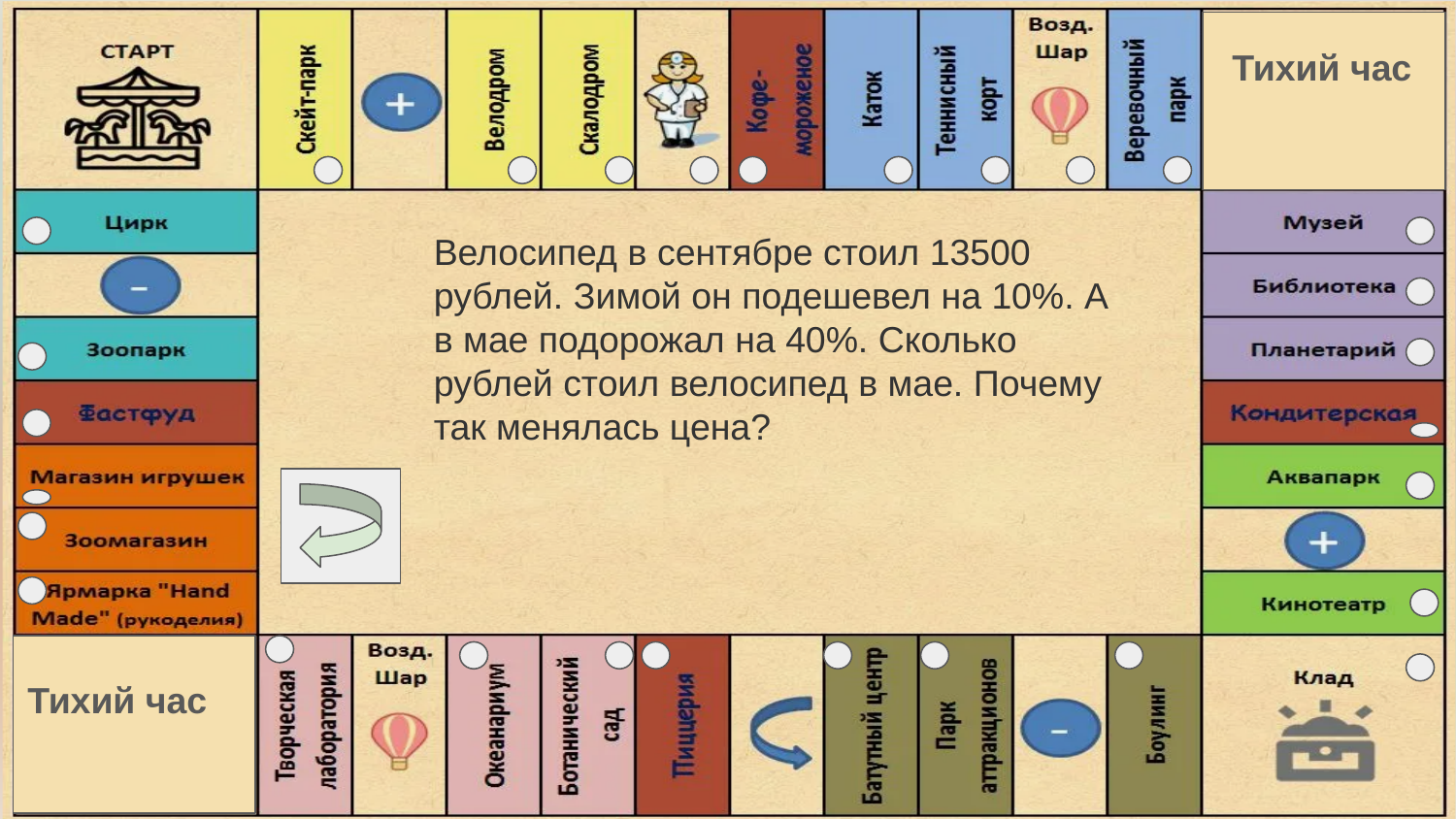

Тихий час

Велосипед в сентябре стоил 13500 рублей. Зимой он подешевел на 10%. А в мае подорожал на 40%. Сколько рублей стоил велосипед в мае. Почему так менялась цена?

Тихий час